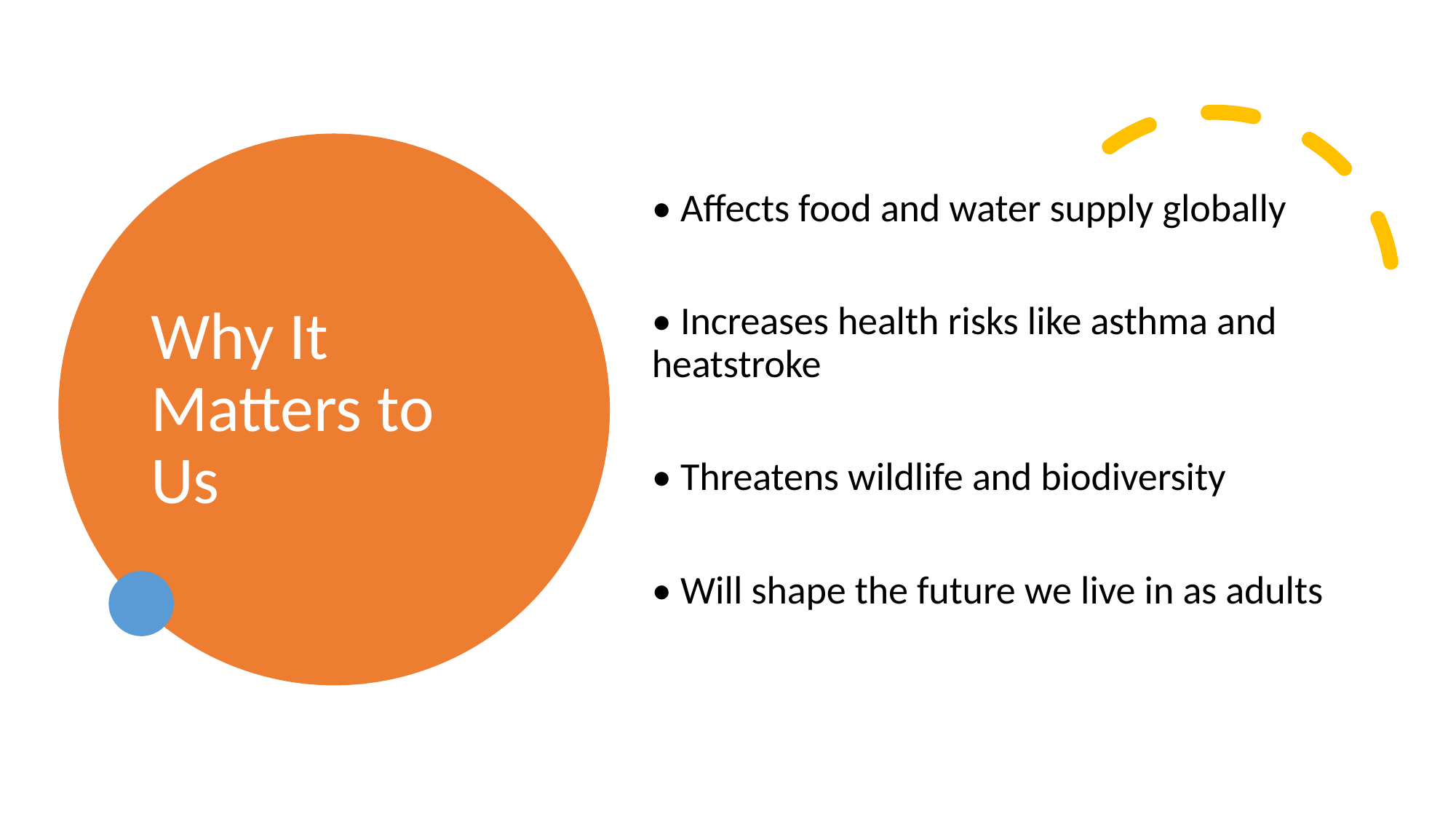

# Why It Matters to Us
• Affects food and water supply globally

• Increases health risks like asthma and heatstroke

• Threatens wildlife and biodiversity

• Will shape the future we live in as adults